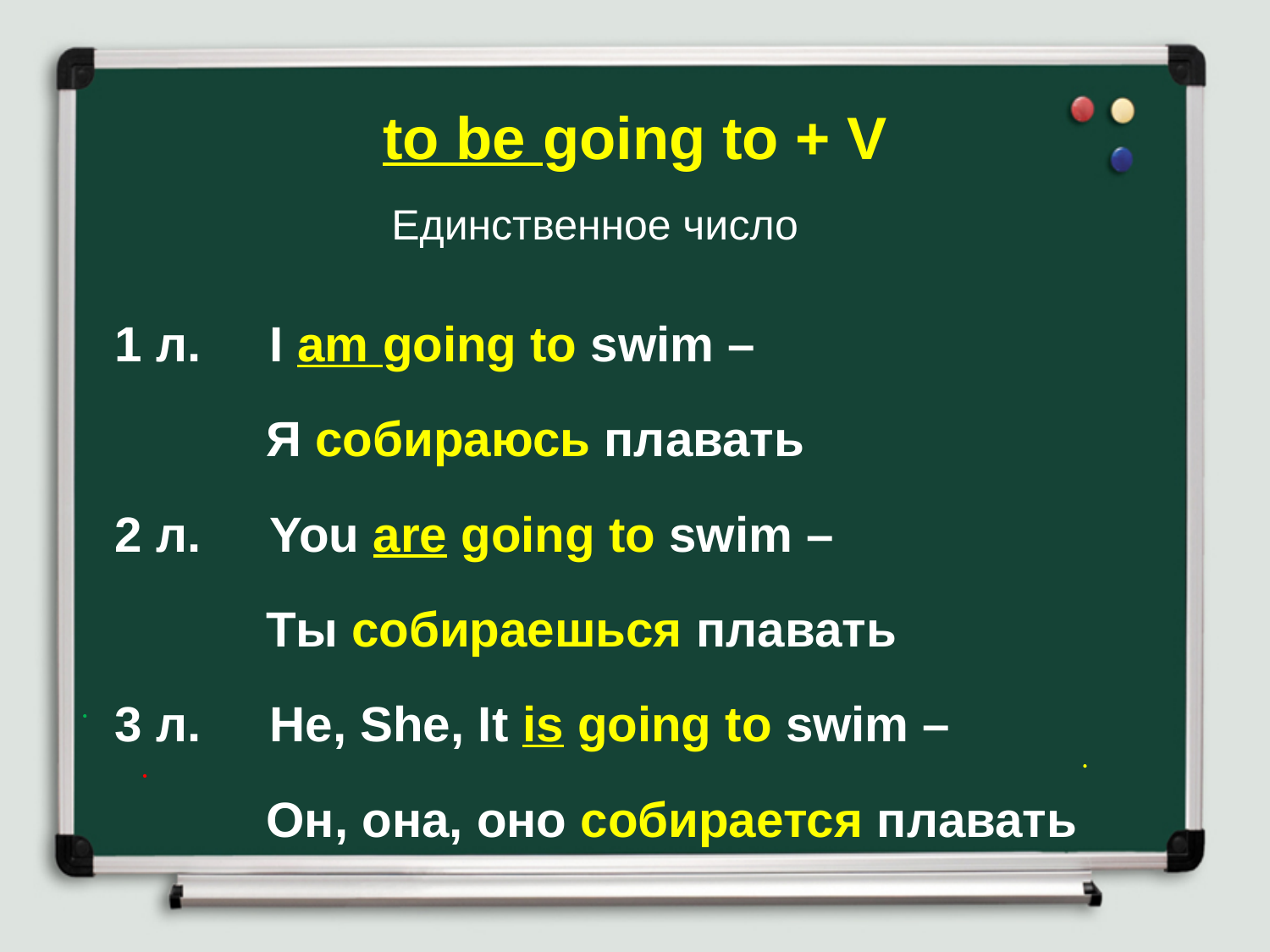

# to be going to + V

Единственное число

1 л.     I am going to swim –
           Я собираюсь плавать
2 л.     You are going to swim –
           Ты собираешься плавать
3 л.     He, She, It is going to swim –
           Он, она, оно собирается плавать